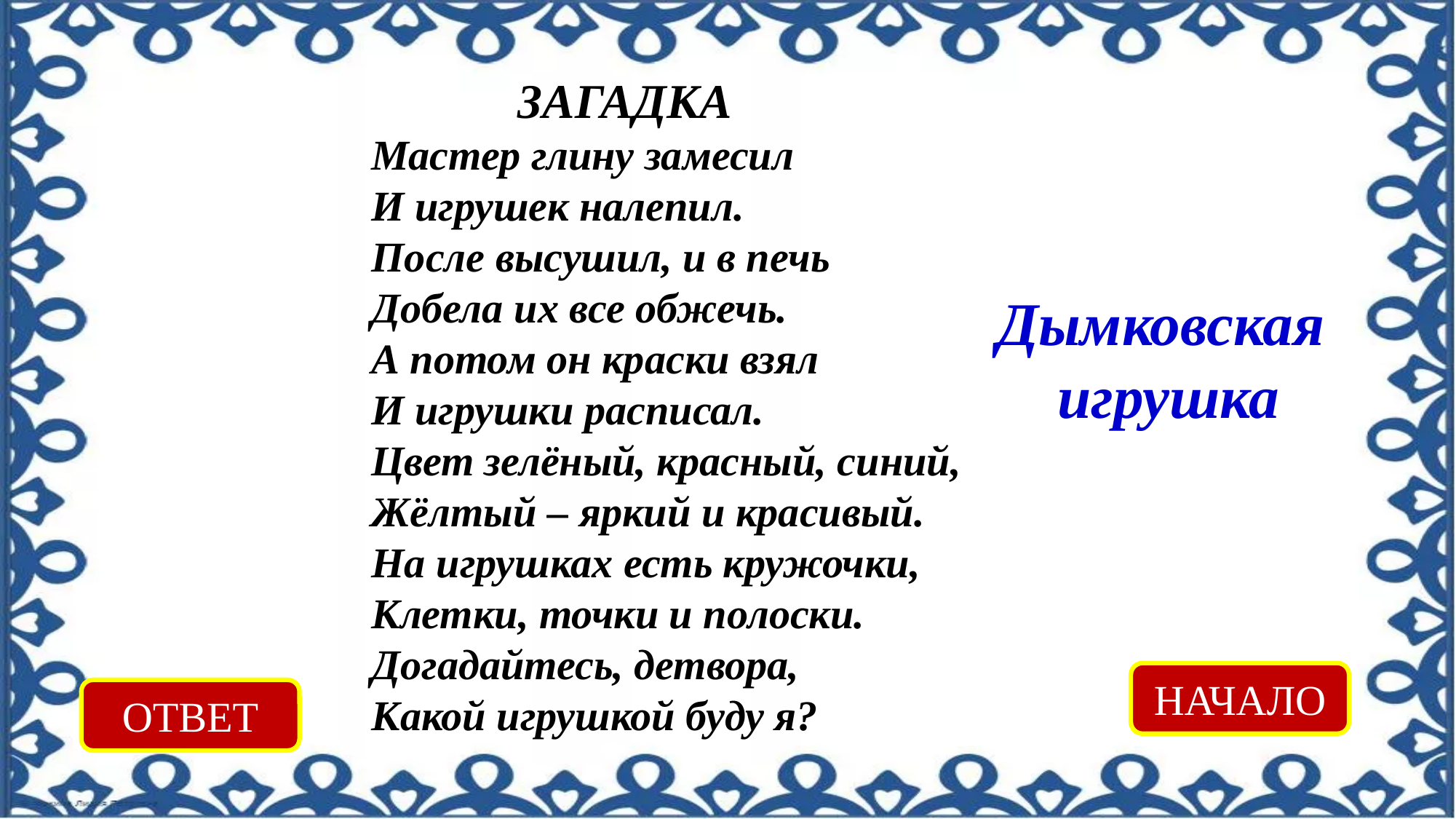

ЗАГАДКА
Мастер глину замесил
И игрушек налепил.
После высушил, и в печь
Добела их все обжечь.
А потом он краски взял
И игрушки расписал.
Цвет зелёный, красный, синий,
Жёлтый – яркий и красивый.
На игрушках есть кружочки,
Клетки, точки и полоски.
Догадайтесь, детвора,
Какой игрушкой буду я?
Дымковская
игрушка
НАЧАЛО
ОТВЕТ